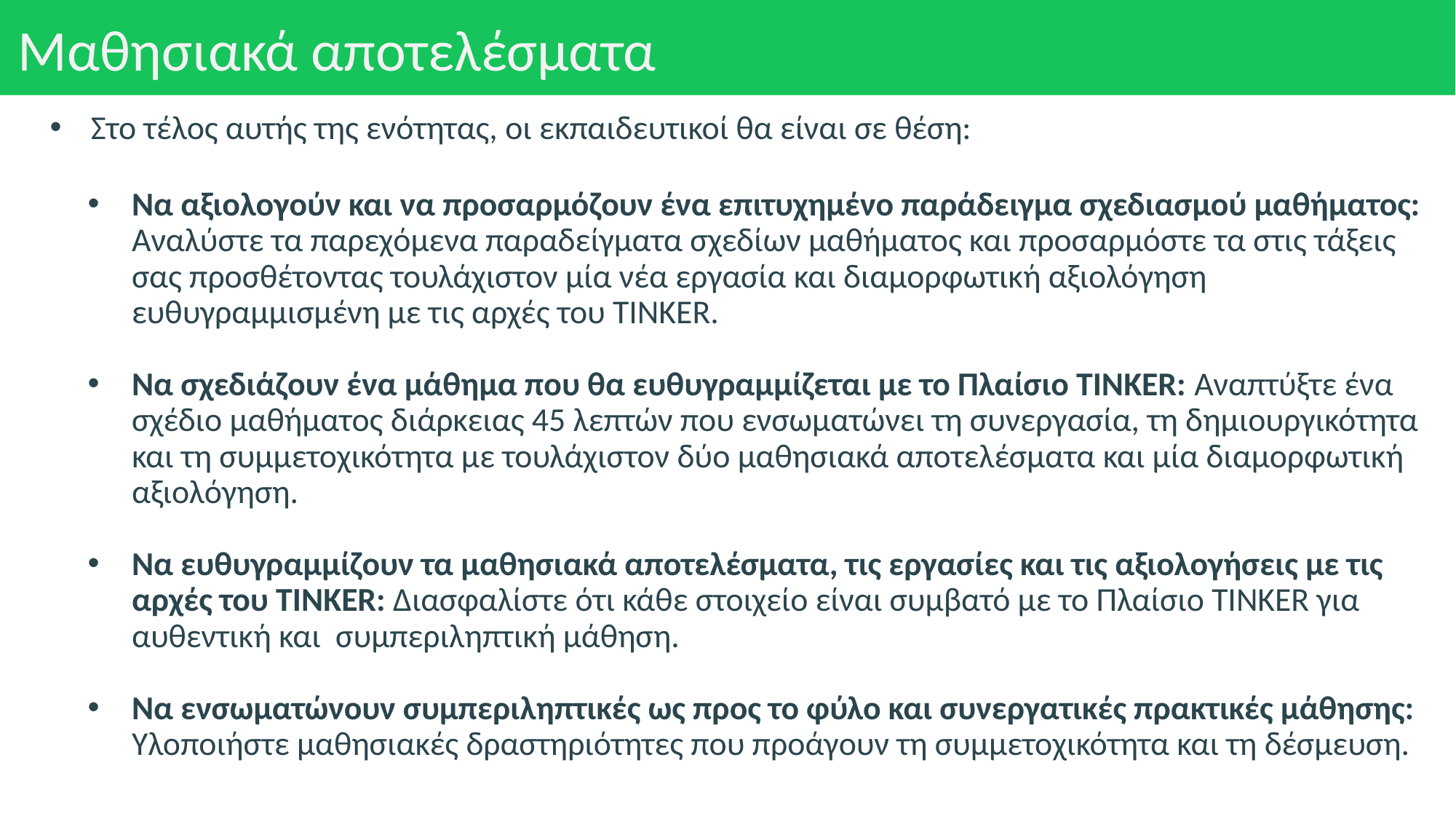

# Μαθησιακά αποτελέσματα
Στο τέλος αυτής της ενότητας, οι εκπαιδευτικοί θα είναι σε θέση:
Να αξιολογούν και να προσαρμόζουν ένα επιτυχημένο παράδειγμα σχεδιασμού μαθήματος: Αναλύστε τα παρεχόμενα παραδείγματα σχεδίων μαθήματος και προσαρμόστε τα στις τάξεις σας προσθέτοντας τουλάχιστον μία νέα εργασία και διαμορφωτική αξιολόγηση ευθυγραμμισμένη με τις αρχές του TINKER.
Να σχεδιάζουν ένα μάθημα που θα ευθυγραμμίζεται με το Πλαίσιο TINKER: Αναπτύξτε ένα σχέδιο μαθήματος διάρκειας 45 λεπτών που ενσωματώνει τη συνεργασία, τη δημιουργικότητα και τη συμμετοχικότητα με τουλάχιστον δύο μαθησιακά αποτελέσματα και μία διαμορφωτική αξιολόγηση.
Να ευθυγραμμίζουν τα μαθησιακά αποτελέσματα, τις εργασίες και τις αξιολογήσεις με τις αρχές του TINKER: Διασφαλίστε ότι κάθε στοιχείο είναι συμβατό με το Πλαίσιο TINKER για αυθεντική και  συμπεριληπτική μάθηση.
Να ενσωματώνουν συμπεριληπτικές ως προς το φύλο και συνεργατικές πρακτικές μάθησης: Υλοποιήστε μαθησιακές δραστηριότητες που προάγουν τη συμμετοχικότητα και τη δέσμευση.